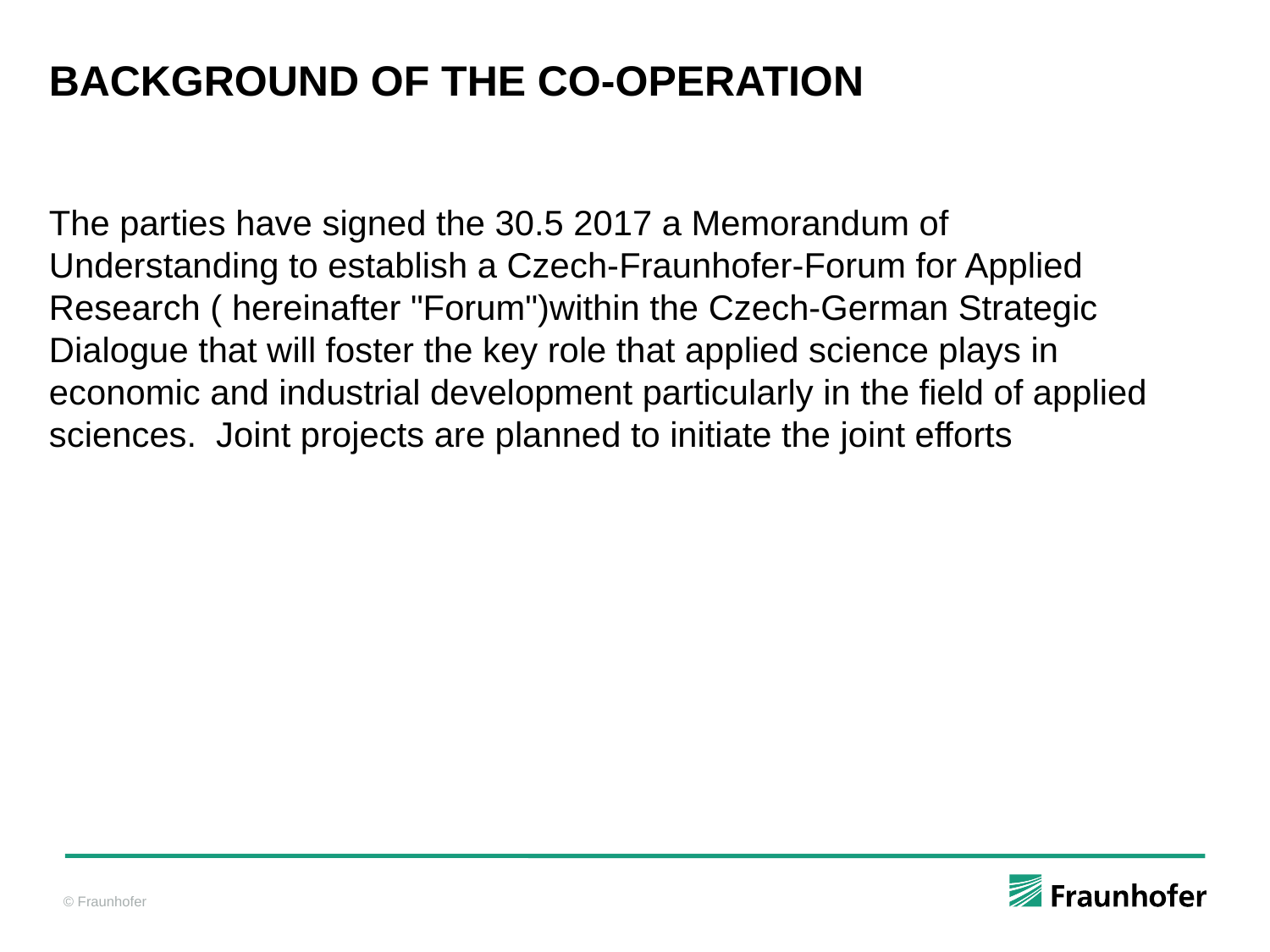

# BACKGROUND OF THE CO-OPERATION
The parties have signed the 30.5 2017 a Memorandum of Understanding to establish a Czech-Fraunhofer-Forum for Applied Research ( hereinafter "Forum")within the Czech-German Strategic Dialogue that will foster the key role that applied science plays in economic and industrial development particularly in the field of applied sciences.  Joint projects are planned to initiate the joint efforts